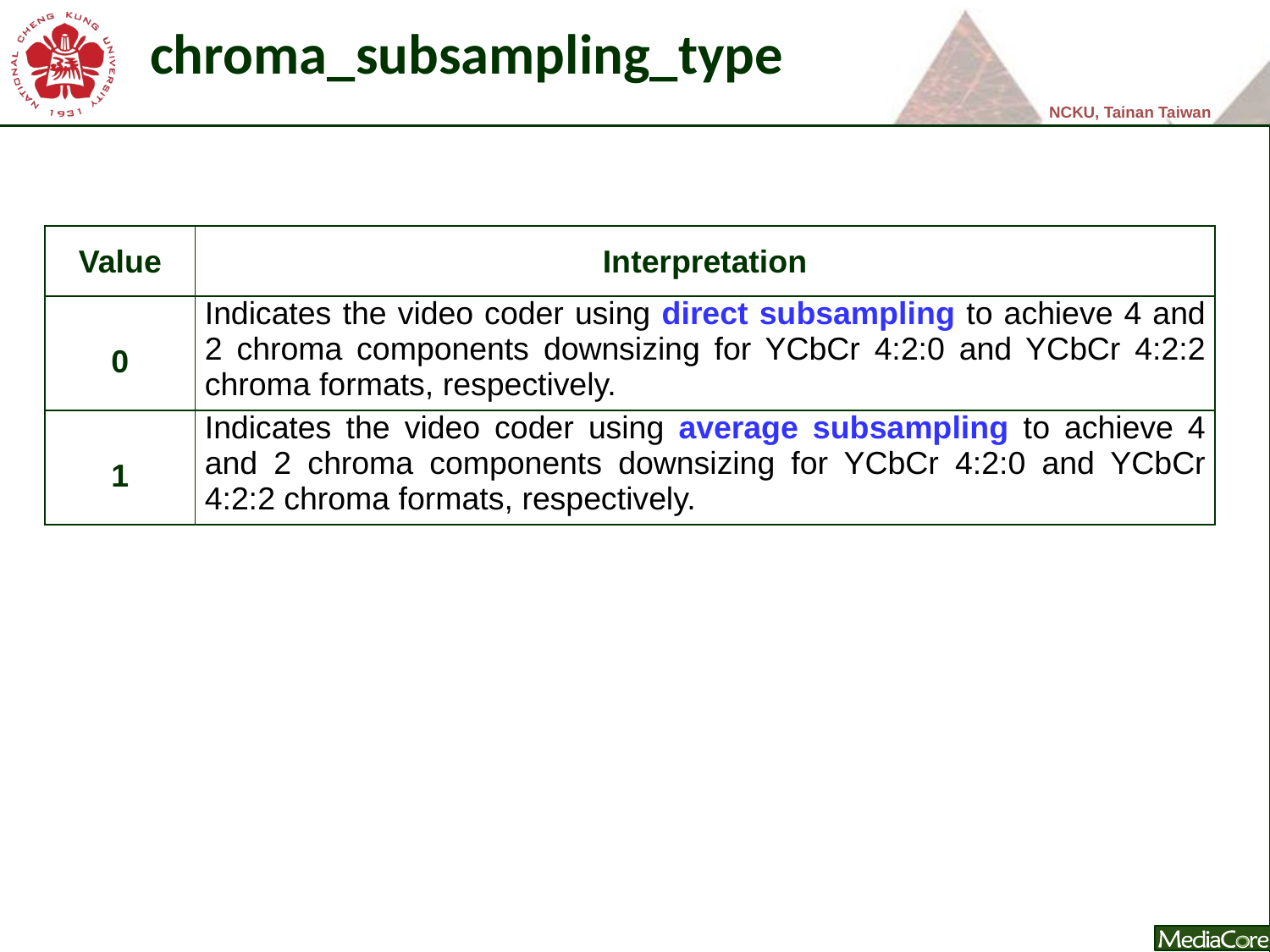

chroma_subsampling_type
| Value | Interpretation |
| --- | --- |
| 0 | Indicates the video coder using direct subsampling to achieve 4 and 2 chroma components downsizing for YCbCr 4:2:0 and YCbCr 4:2:2 chroma formats, respectively. |
| 1 | Indicates the video coder using average subsampling to achieve 4 and 2 chroma components downsizing for YCbCr 4:2:0 and YCbCr 4:2:2 chroma formats, respectively. |